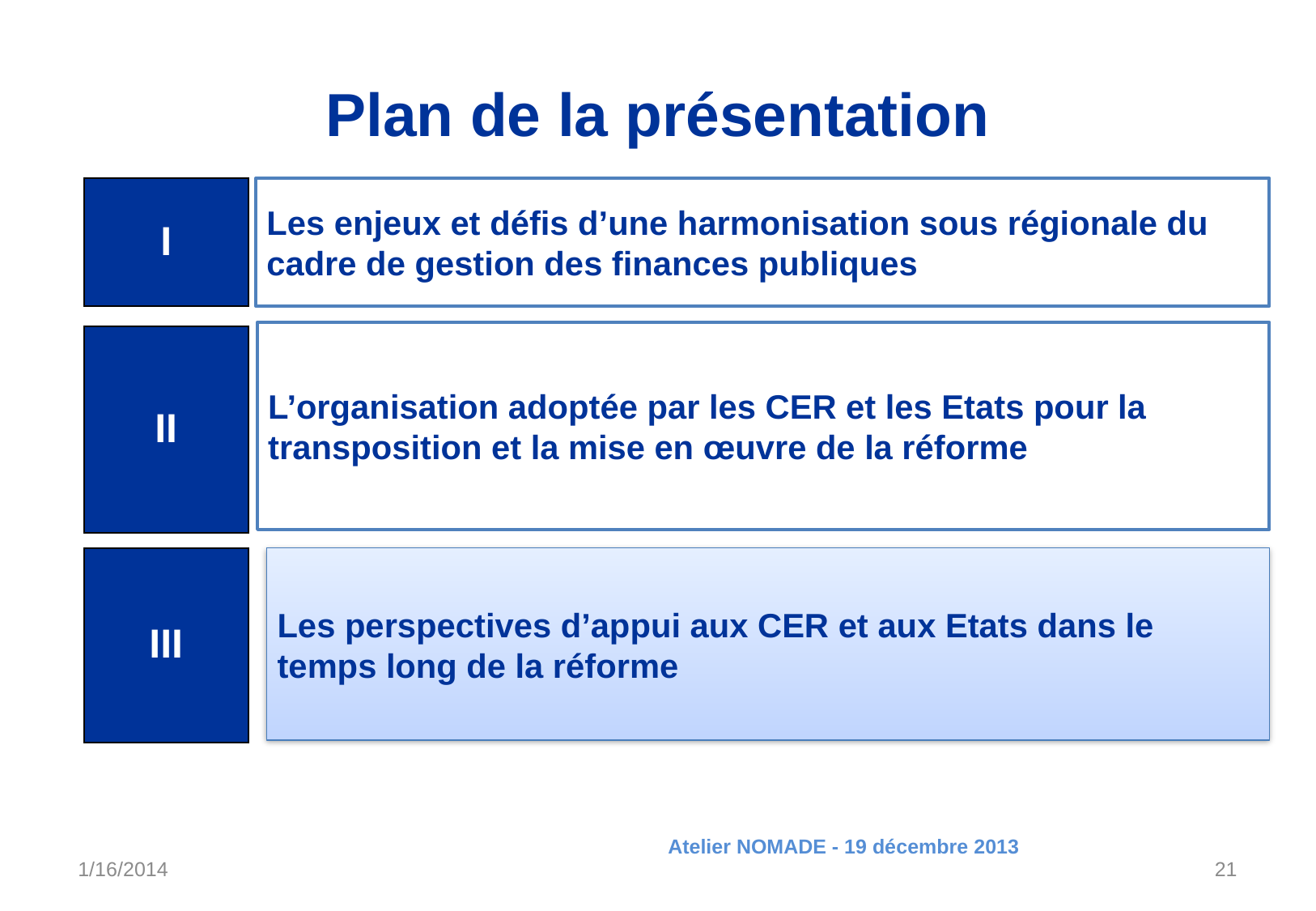

# Plan de la présentation
I
Les enjeux et défis d’une harmonisation sous régionale du cadre de gestion des finances publiques
L’organisation adoptée par les CER et les Etats pour la transposition et la mise en œuvre de la réforme
II
III
Les perspectives d’appui aux CER et aux Etats dans le temps long de la réforme
Atelier NOMADE - 19 décembre 2013
1/16/2014
21